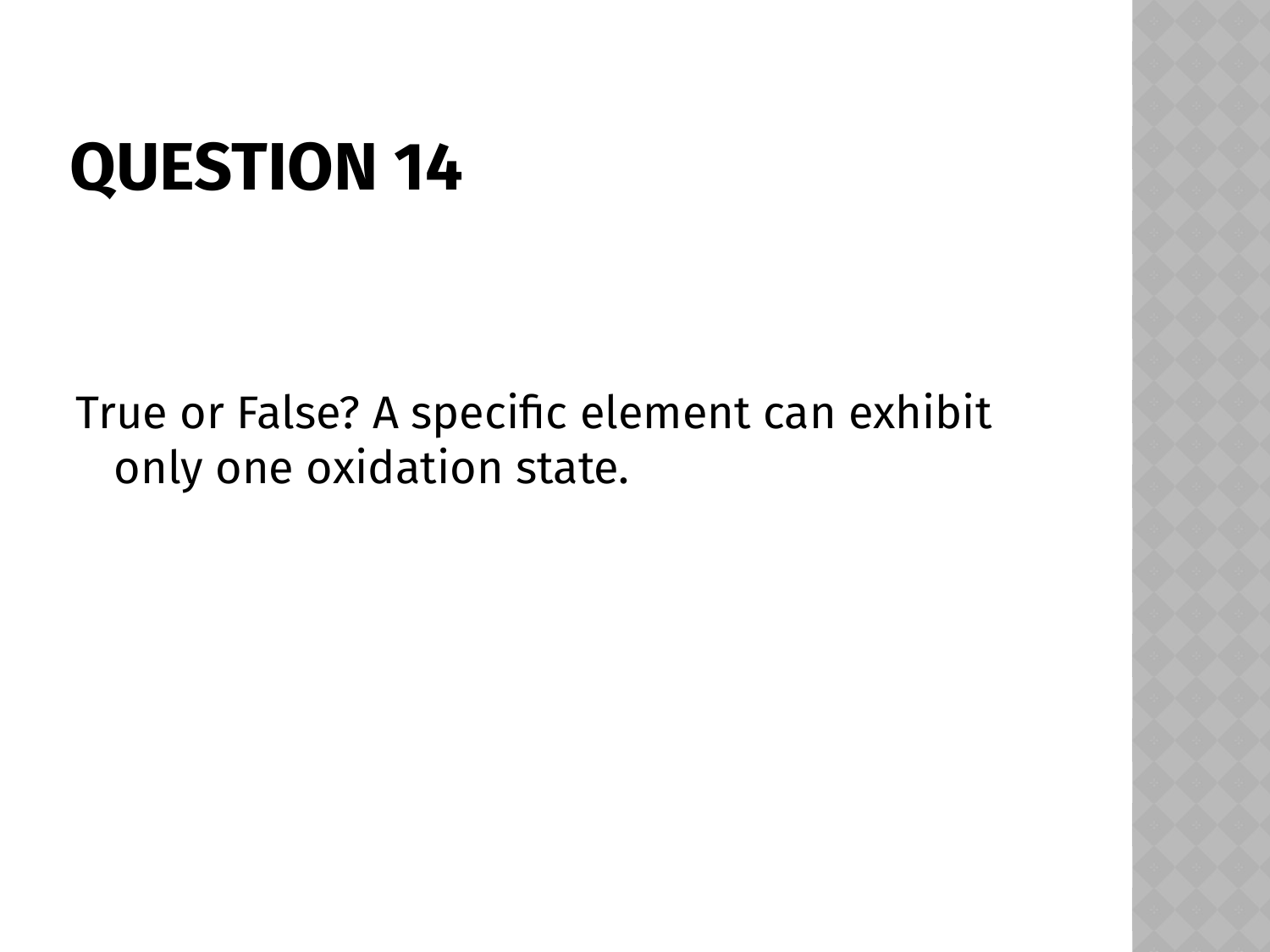

# Question 14
True or False? A specific element can exhibit only one oxidation state.